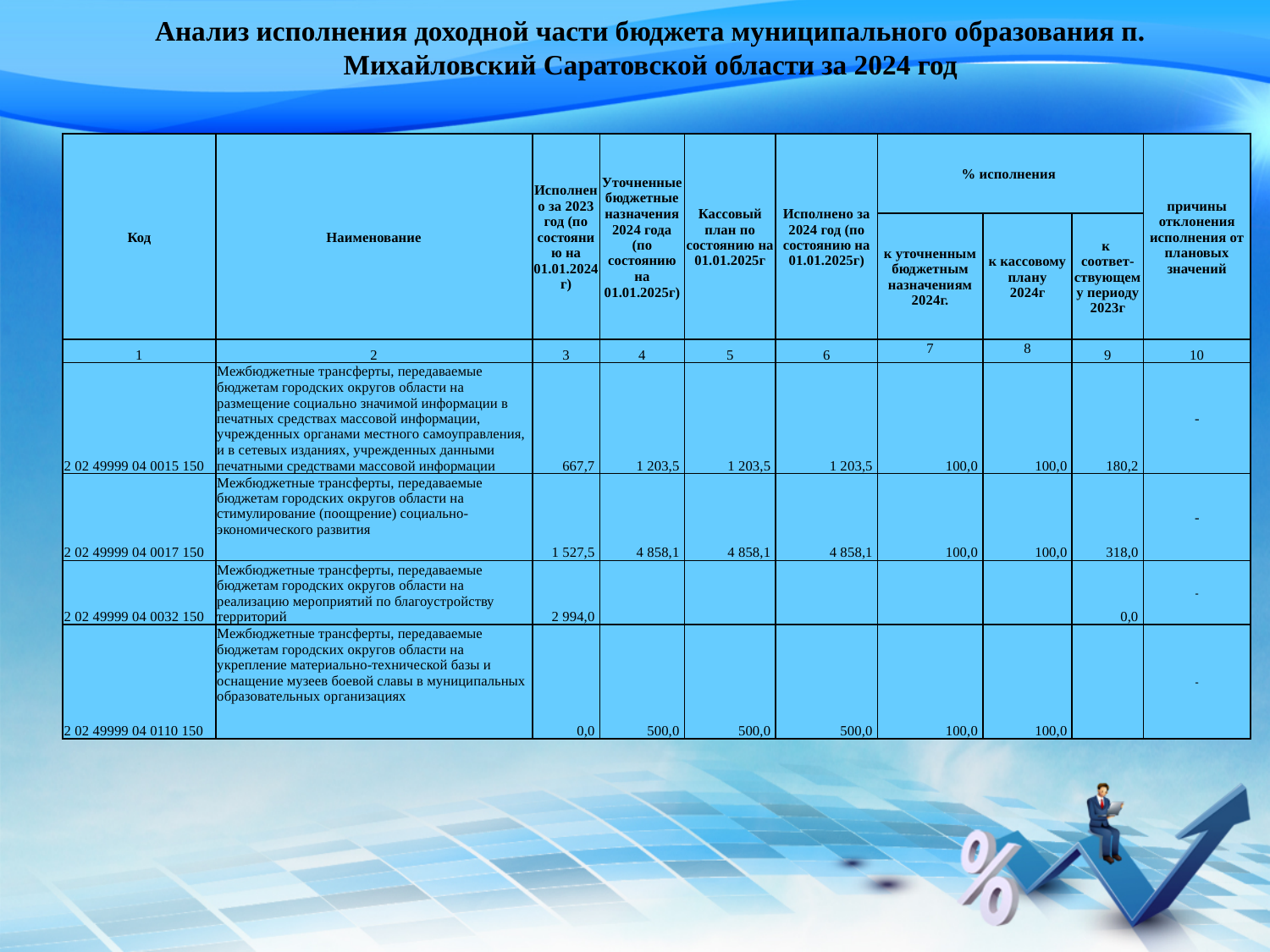

# Анализ исполнения доходной части бюджета муниципального образования п. Михайловский Саратовской области за 2024 год
| Код | Наименование | Исполнено за 2023 год (по состоянию на 01.01.2024г) | Уточненные бюджетные назначения 2024 года (по состоянию на 01.01.2025г) | Кассовый план по состоянию на 01.01.2025г | Исполнено за 2024 год (по состоянию на 01.01.2025г) | % исполнения |  |  | причины отклонения исполнения от плановых значений |
| --- | --- | --- | --- | --- | --- | --- | --- | --- | --- |
|  |  |  |  |  |  | к уточненным бюджетным назначениям 2024г. | к кассовому плану 2024г | к соответ-ствующему периоду 2023г |  |
| 1 | 2 | 3 | 4 | 5 | 6 | 7 | 8 | 9 | 10 |
| 2 02 49999 04 0015 150 | Межбюджетные трансферты, передаваемые бюджетам городских округов области на размещение социально значимой информации в печатных средствах массовой информации, учрежденных органами местного самоуправления, и в сетевых изданиях, учрежденных данными печатными средствами массовой информации | 667,7 | 1 203,5 | 1 203,5 | 1 203,5 | 100,0 | 100,0 | 180,2 | - |
| 2 02 49999 04 0017 150 | Межбюджетные трансферты, передаваемые бюджетам городских округов области на стимулирование (поощрение) социально-экономического развития | 1 527,5 | 4 858,1 | 4 858,1 | 4 858,1 | 100,0 | 100,0 | 318,0 | - |
| 2 02 49999 04 0032 150 | Межбюджетные трансферты, передаваемые бюджетам городских округов области на реализацию мероприятий по благоустройству территорий | 2 994,0 |  |  |  |  |  | 0,0 | - |
| 2 02 49999 04 0110 150 | Межбюджетные трансферты, передаваемые бюджетам городских округов области на укрепление материально-технической базы и оснащение музеев боевой славы в муниципальных образовательных организациях | 0,0 | 500,0 | 500,0 | 500,0 | 100,0 | 100,0 |  | - |